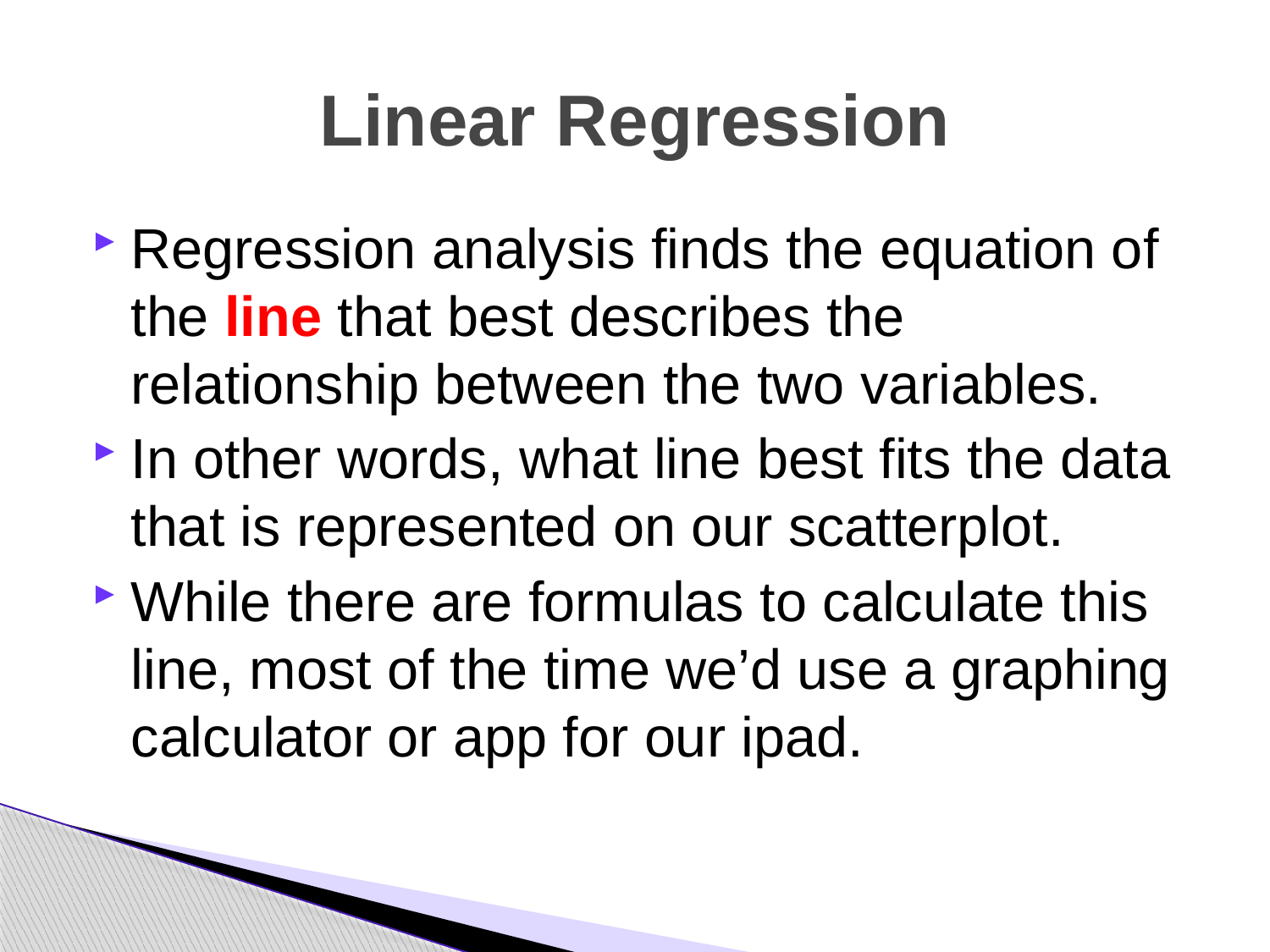

# Linear Regression
Regression analysis finds the equation of the line that best describes the relationship between the two variables.
In other words, what line best fits the data that is represented on our scatterplot.
While there are formulas to calculate this line, most of the time we’d use a graphing calculator or app for our ipad.